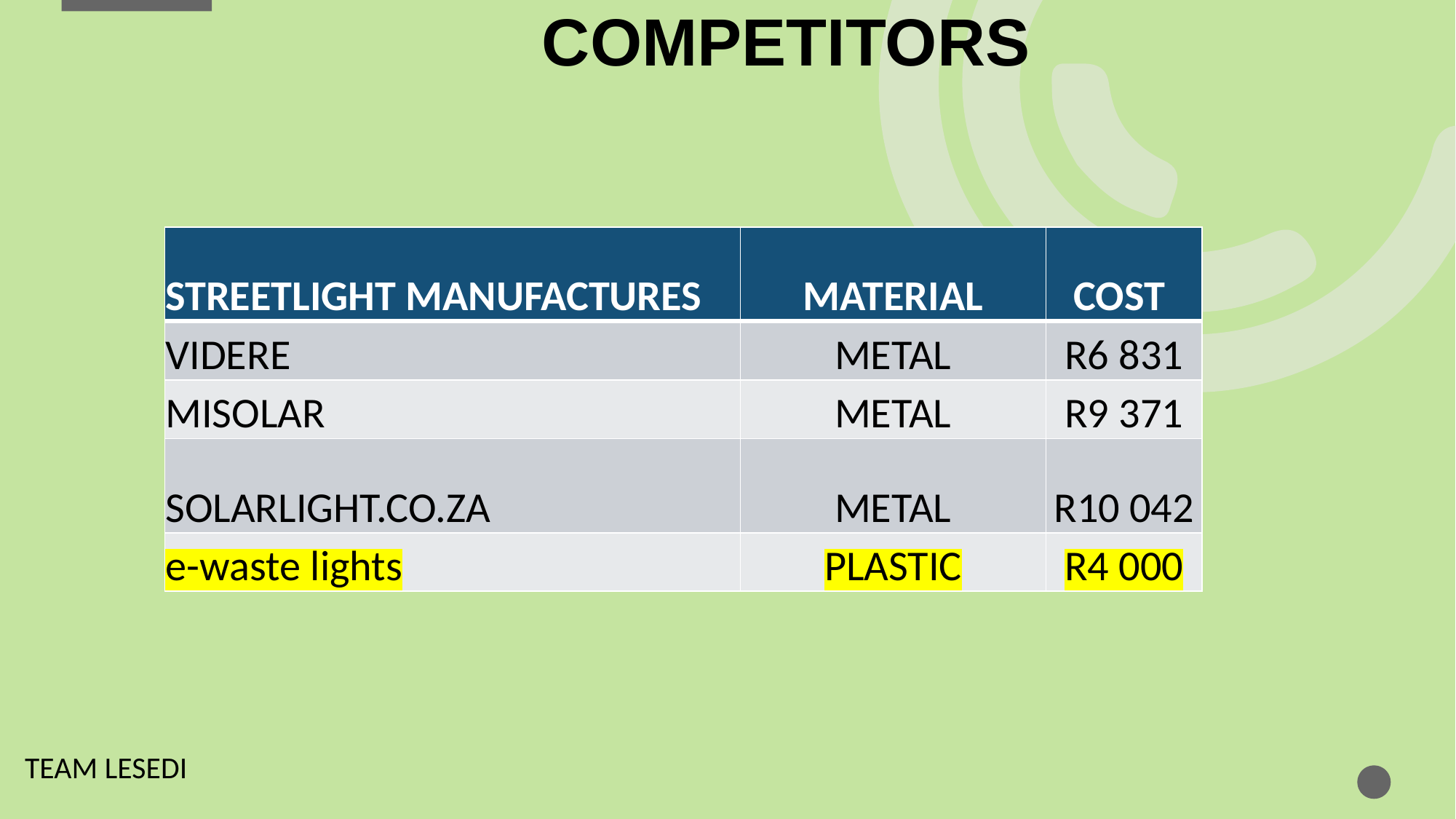

# COMPETITORS
| STREETLIGHT MANUFACTURES | MATERIAL | COST |
| --- | --- | --- |
| VIDERE | METAL | R6 831 |
| MISOLAR | METAL | R9 371 |
| SOLARLIGHT.CO.ZA | METAL | R10 042 |
| e-waste lights | PLASTIC | R4 000 |
TEAM LESEDI